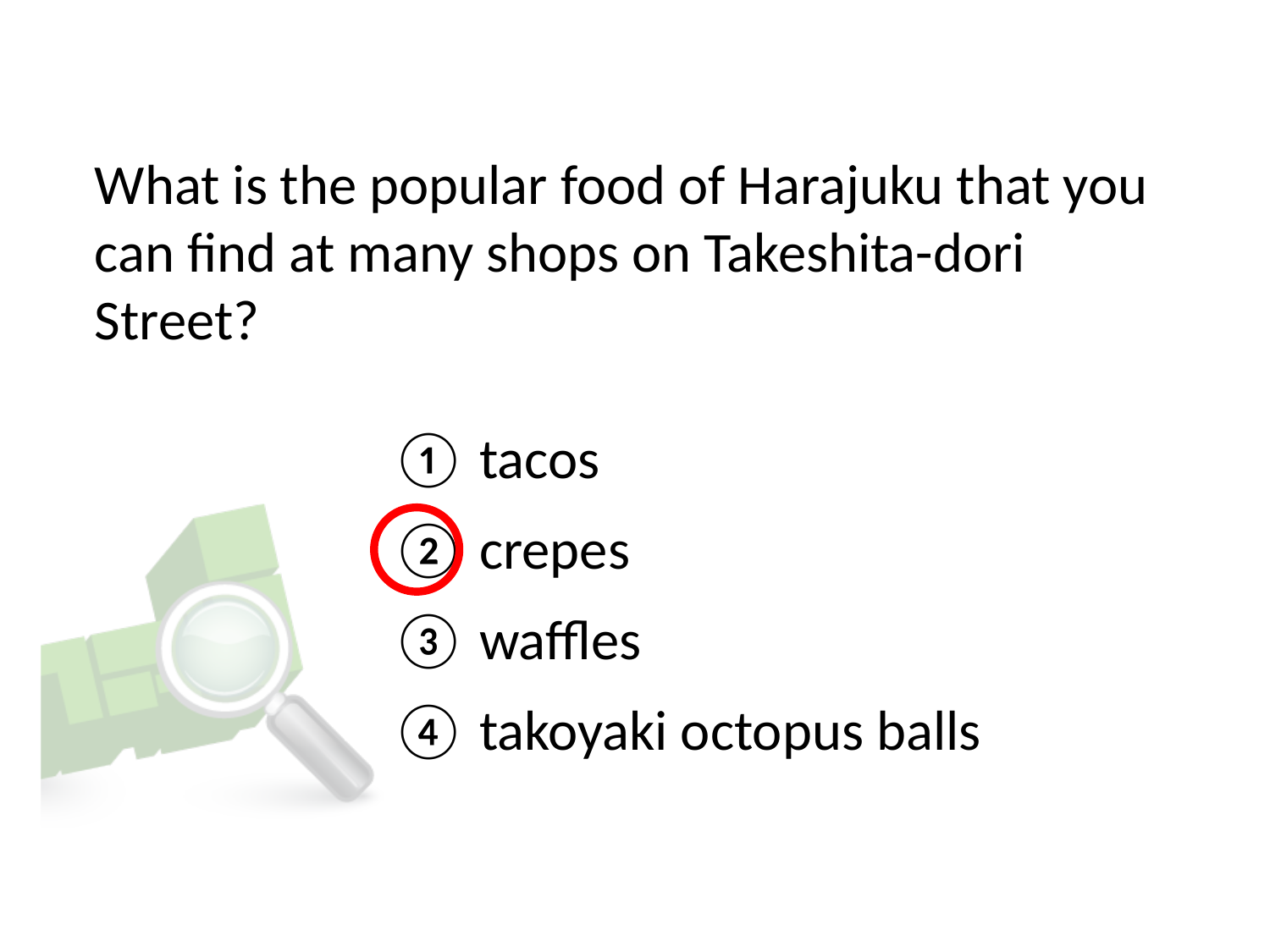

# What is the popular food of Harajuku that you can find at many shops on Takeshita-dori Street?
① tacos
② crepes
③ waffles
④ takoyaki octopus balls